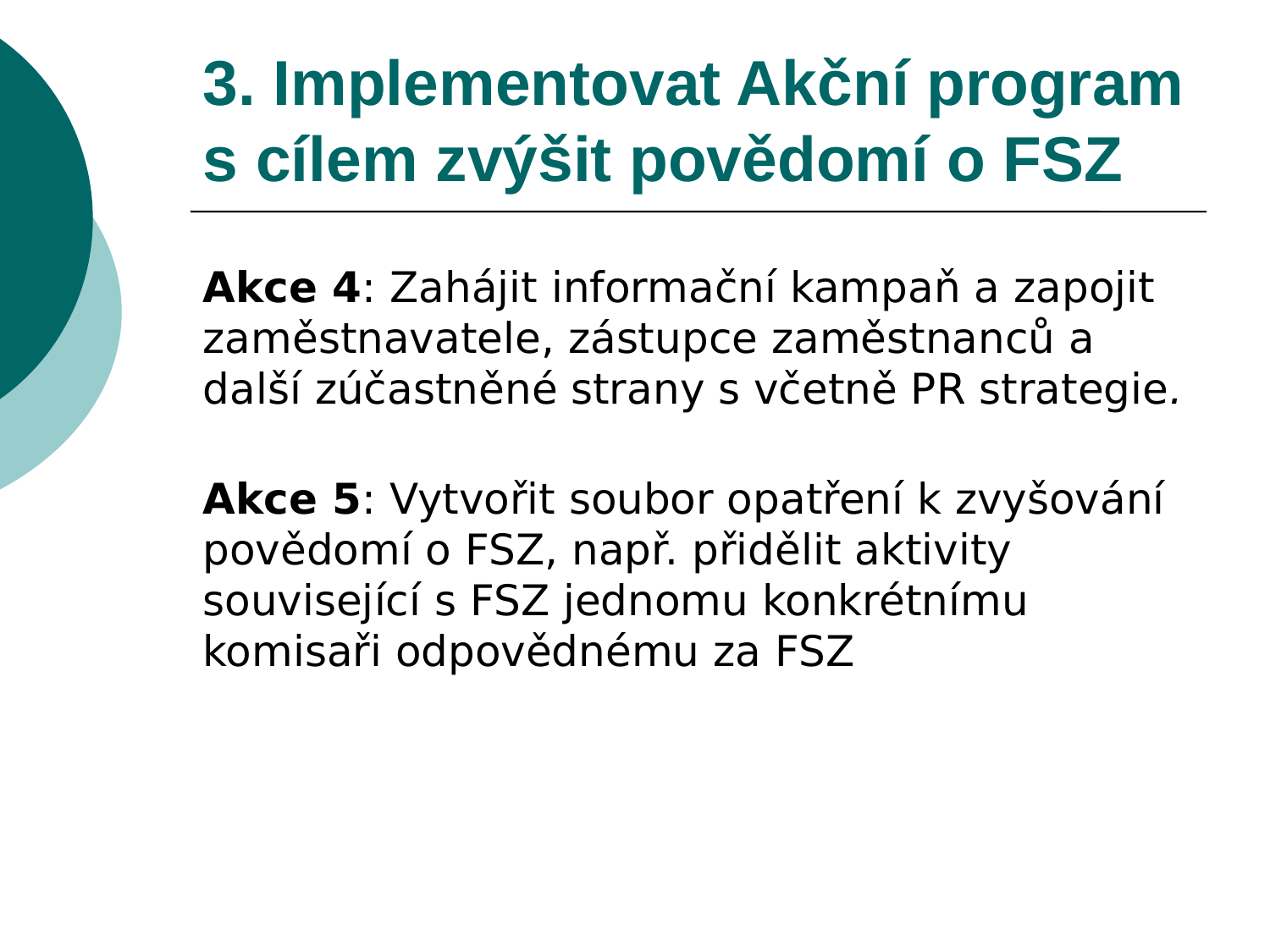

# 3. Implementovat Akční program s cílem zvýšit povědomí o FSZ
Akce 4: Zahájit informační kampaň a zapojit zaměstnavatele, zástupce zaměstnanců a další zúčastněné strany s včetně PR strategie.
Akce 5: Vytvořit soubor opatření k zvyšování povědomí o FSZ, např. přidělit aktivity související s FSZ jednomu konkrétnímu komisaři odpovědnému za FSZ